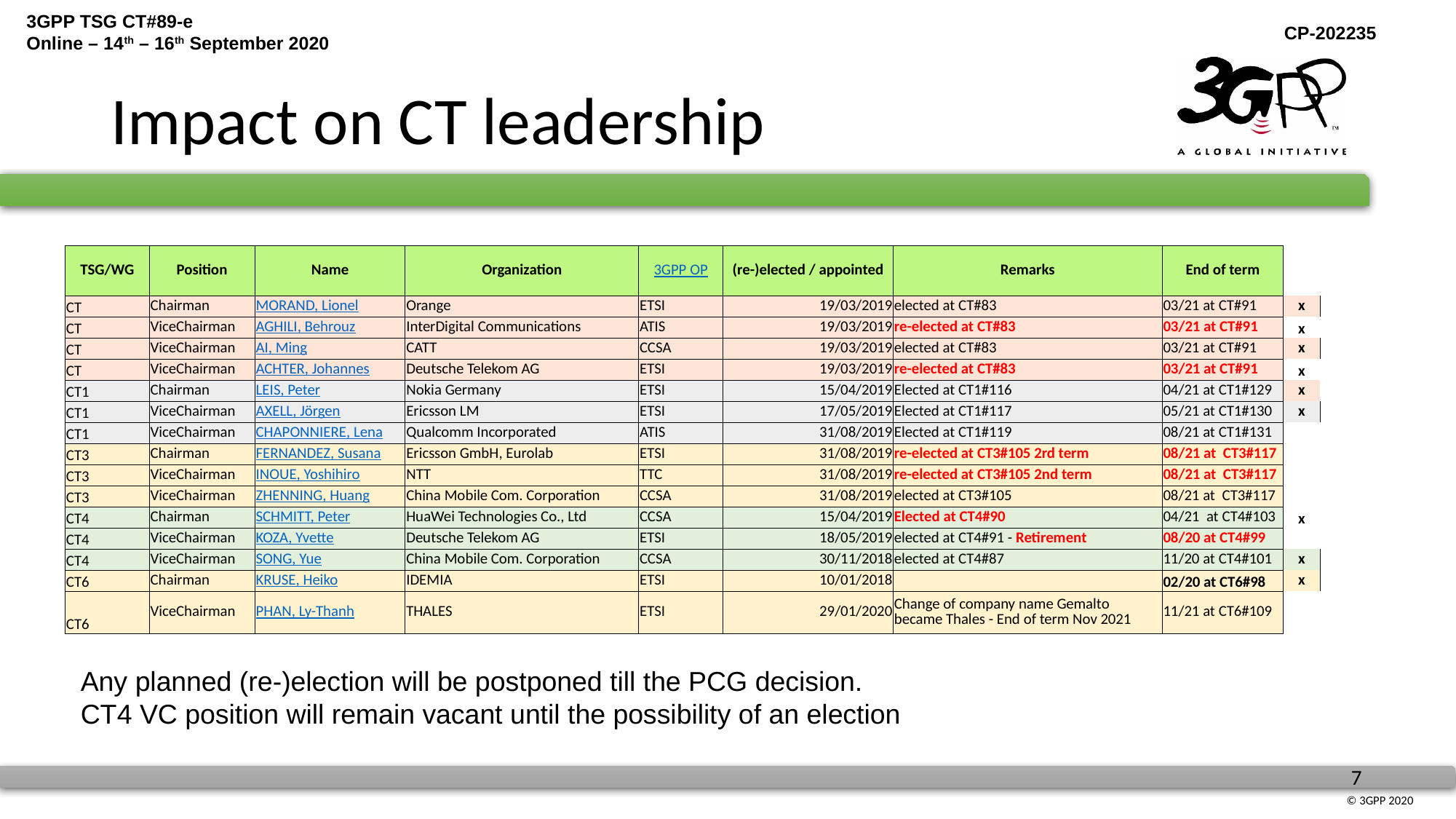

# Impact on CT leadership
| TSG/WG | Position | Name | Organization | 3GPP OP | (re-)elected / appointed | Remarks | End of term |  |
| --- | --- | --- | --- | --- | --- | --- | --- | --- |
| CT | Chairman | MORAND, Lionel | Orange | ETSI | 19/03/2019 | elected at CT#83 | 03/21 at CT#91 | x |
| CT | ViceChairman | AGHILI, Behrouz | InterDigital Communications | ATIS | 19/03/2019 | re-elected at CT#83 | 03/21 at CT#91 | x |
| CT | ViceChairman | AI, Ming | CATT | CCSA | 19/03/2019 | elected at CT#83 | 03/21 at CT#91 | x |
| CT | ViceChairman | ACHTER, Johannes | Deutsche Telekom AG | ETSI | 19/03/2019 | re-elected at CT#83 | 03/21 at CT#91 | x |
| CT1 | Chairman | LEIS, Peter | Nokia Germany | ETSI | 15/04/2019 | Elected at CT1#116 | 04/21 at CT1#129 | x |
| CT1 | ViceChairman | AXELL, Jörgen | Ericsson LM | ETSI | 17/05/2019 | Elected at CT1#117 | 05/21 at CT1#130 | x |
| CT1 | ViceChairman | CHAPONNIERE, Lena | Qualcomm Incorporated | ATIS | 31/08/2019 | Elected at CT1#119 | 08/21 at CT1#131 |  |
| CT3 | Chairman | FERNANDEZ, Susana | Ericsson GmbH, Eurolab | ETSI | 31/08/2019 | re-elected at CT3#105 2rd term | 08/21 at CT3#117 |  |
| CT3 | ViceChairman | INOUE, Yoshihiro | NTT | TTC | 31/08/2019 | re-elected at CT3#105 2nd term | 08/21 at CT3#117 |  |
| CT3 | ViceChairman | ZHENNING, Huang | China Mobile Com. Corporation | CCSA | 31/08/2019 | elected at CT3#105 | 08/21 at CT3#117 |  |
| CT4 | Chairman | SCHMITT, Peter | HuaWei Technologies Co., Ltd | CCSA | 15/04/2019 | Elected at CT4#90 | 04/21 at CT4#103 | x |
| CT4 | ViceChairman | KOZA, Yvette | Deutsche Telekom AG | ETSI | 18/05/2019 | elected at CT4#91 - Retirement | 08/20 at CT4#99 |  |
| CT4 | ViceChairman | SONG, Yue | China Mobile Com. Corporation | CCSA | 30/11/2018 | elected at CT4#87 | 11/20 at CT4#101 | x |
| CT6 | Chairman | KRUSE, Heiko | IDEMIA | ETSI | 10/01/2018 |  | 02/20 at CT6#98 | x |
| CT6 | ViceChairman | PHAN, Ly-Thanh | THALES | ETSI | 29/01/2020 | Change of company name Gemalto became Thales - End of term Nov 2021 | 11/21 at CT6#109 |  |
Any planned (re-)election will be postponed till the PCG decision.
CT4 VC position will remain vacant until the possibility of an election